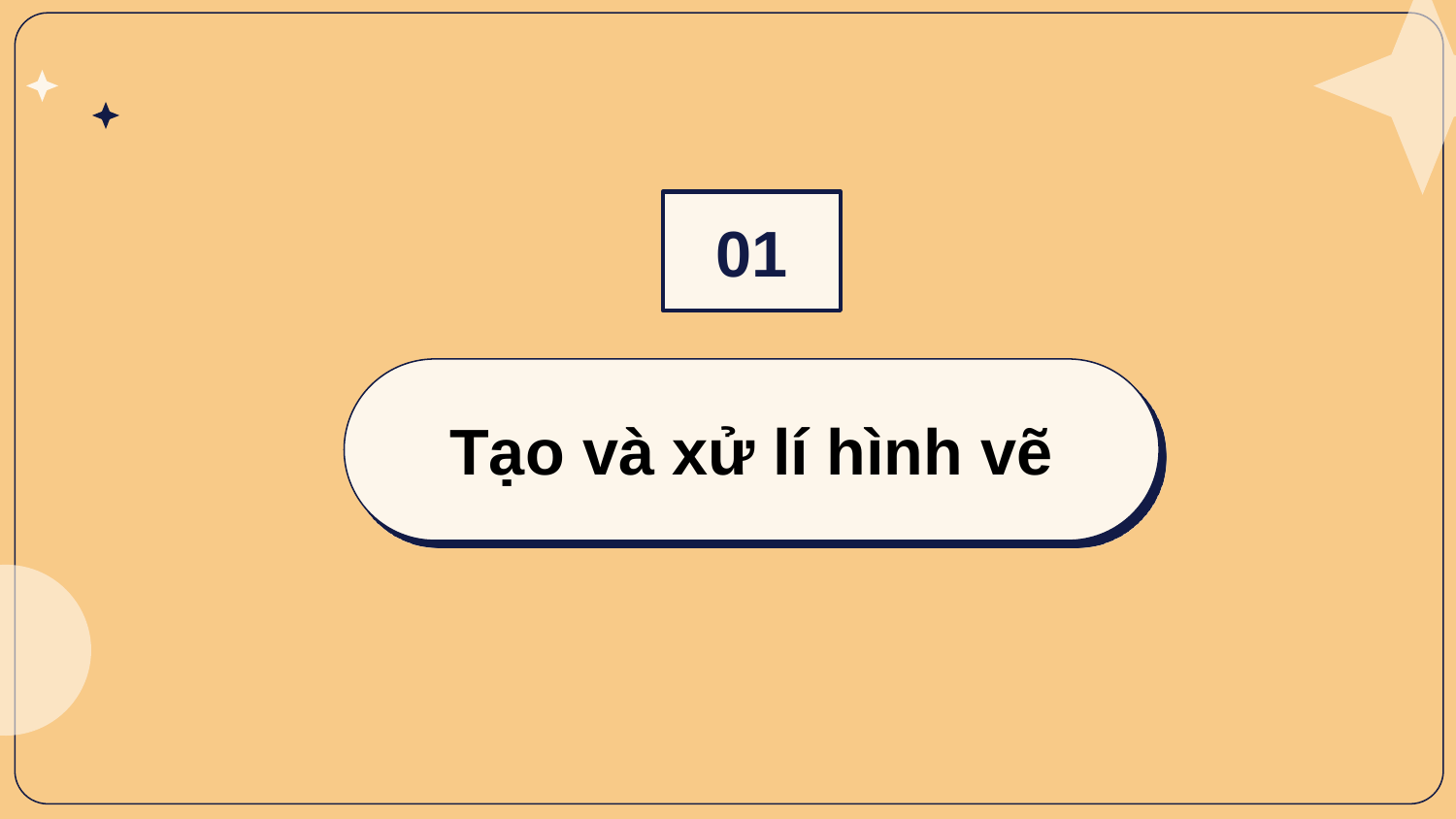

01
Tạo và xử lí hình vẽ